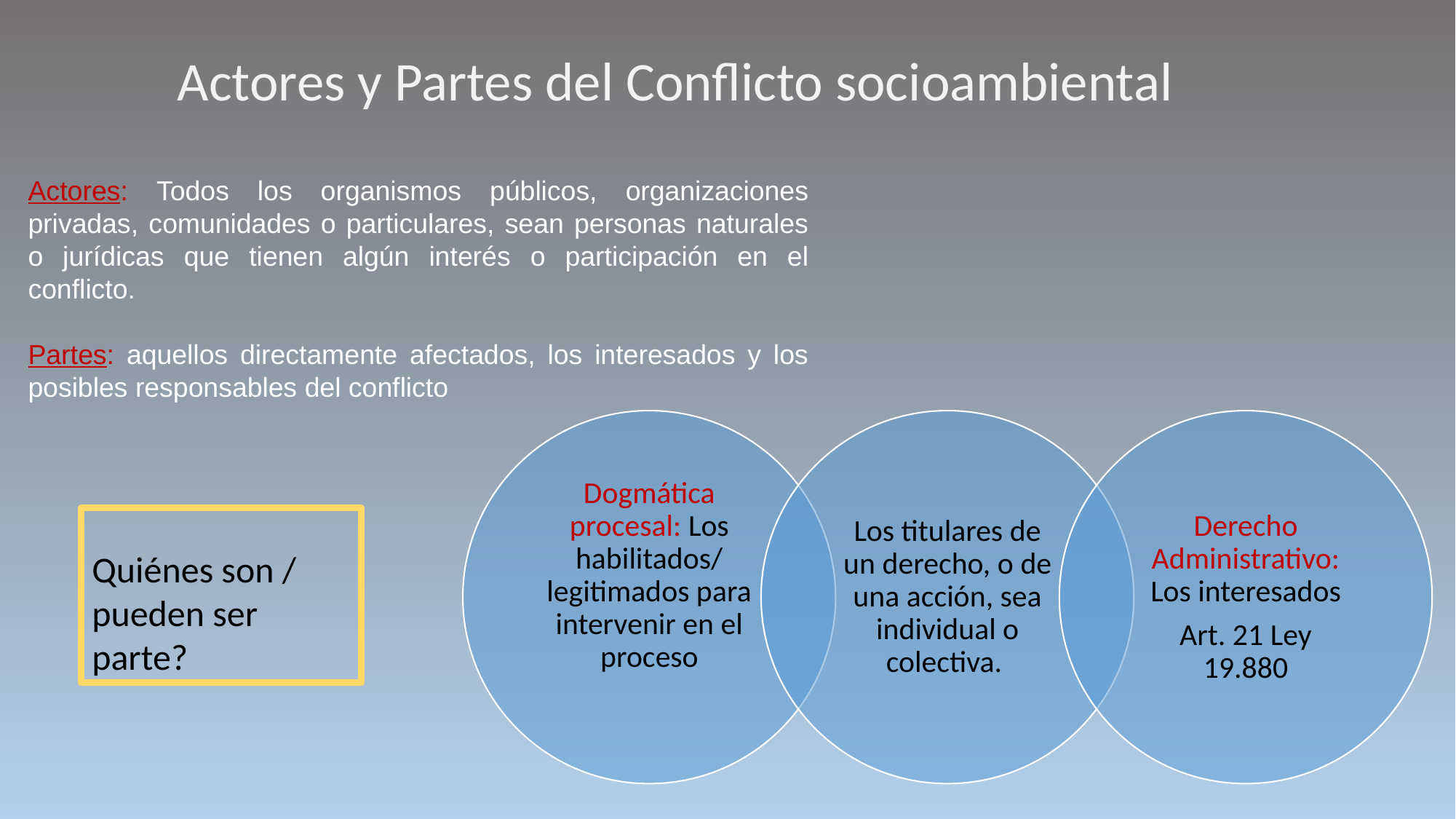

Actores y Partes del Conflicto socioambiental
Actores: Todos los organismos públicos, organizaciones privadas, comunidades o particulares, sean personas naturales o jurídicas que tienen algún interés o participación en el conflicto.

Partes: aquellos directamente afectados, los interesados y los posibles responsables del conflicto

Dogmática procesal: Los habilitados/ legitimados para intervenir en el proceso

Los titulares de un derecho, o de una acción, sea individual o colectiva.
Derecho Administrativo: Los interesados
Art. 21 Ley 19.880

Quiénes son / pueden ser  parte?